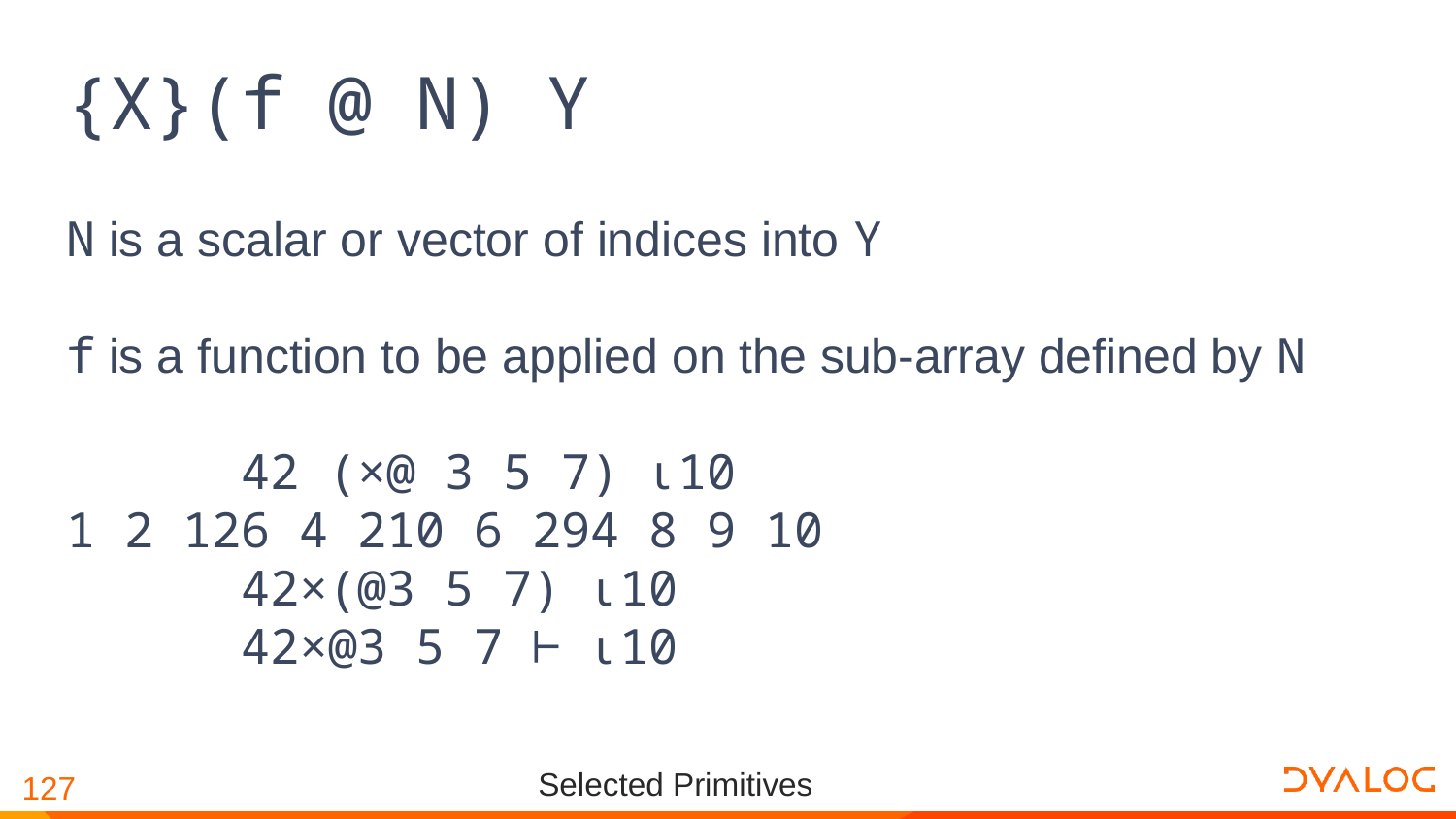

# {X}(f @ N) Y
N is a scalar or vector of indices into Y
f is a function to be applied on the sub-array defined by N

      42 (×@ 3 5 7) ⍳10
1 2 126 4 210 6 294 8 9 10
      42×(@3 5 7) ⍳10
      42×@3 5 7 ⊢ ⍳10